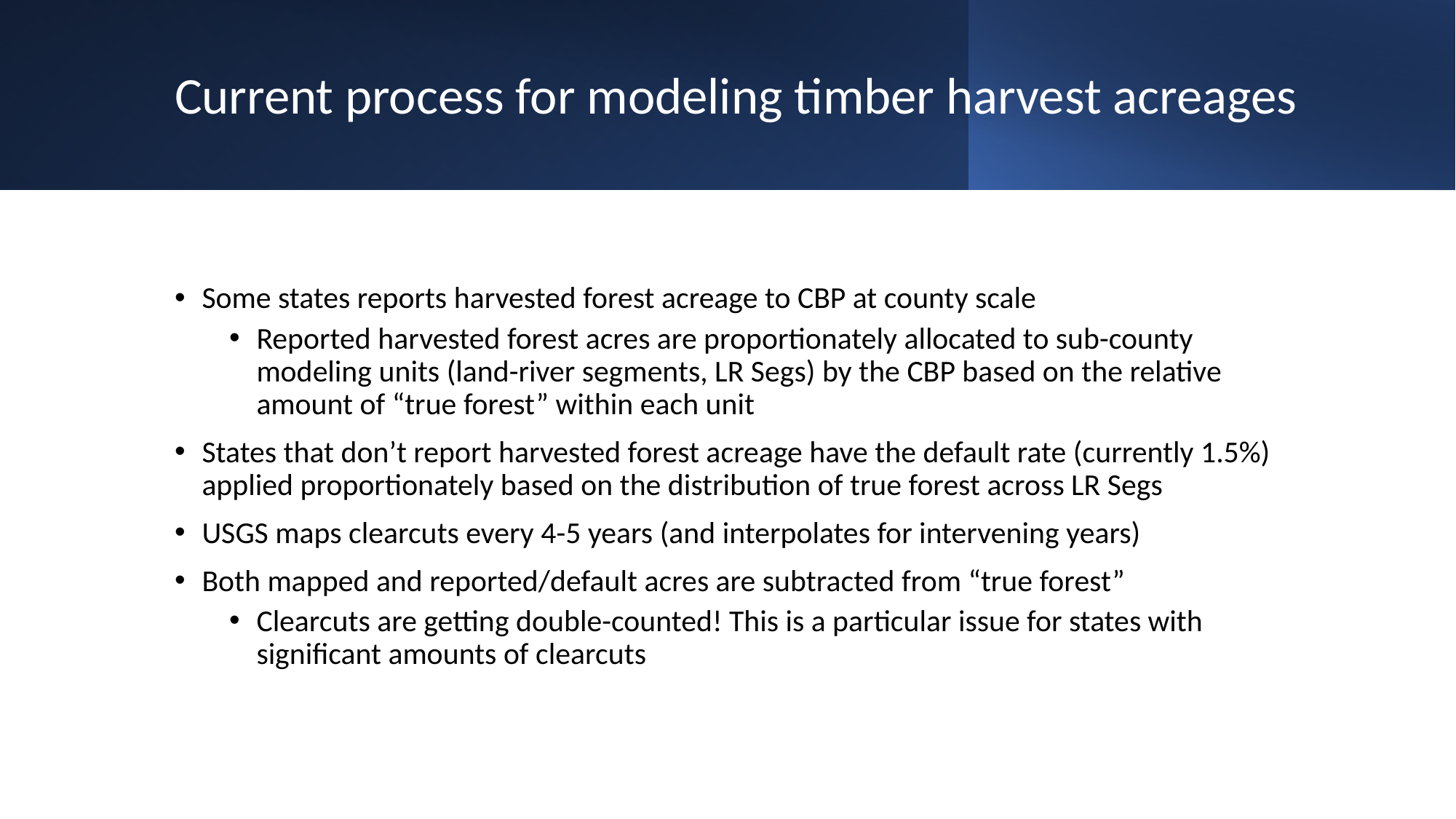

# Current process for modeling timber harvest acreages
Some states reports harvested forest acreage to CBP at county scale
Reported harvested forest acres are proportionately allocated to sub-county modeling units (land-river segments, LR Segs) by the CBP based on the relative amount of “true forest” within each unit
States that don’t report harvested forest acreage have the default rate (currently 1.5%) applied proportionately based on the distribution of true forest across LR Segs
USGS maps clearcuts every 4-5 years (and interpolates for intervening years)
Both mapped and reported/default acres are subtracted from “true forest”
Clearcuts are getting double-counted! This is a particular issue for states with significant amounts of clearcuts